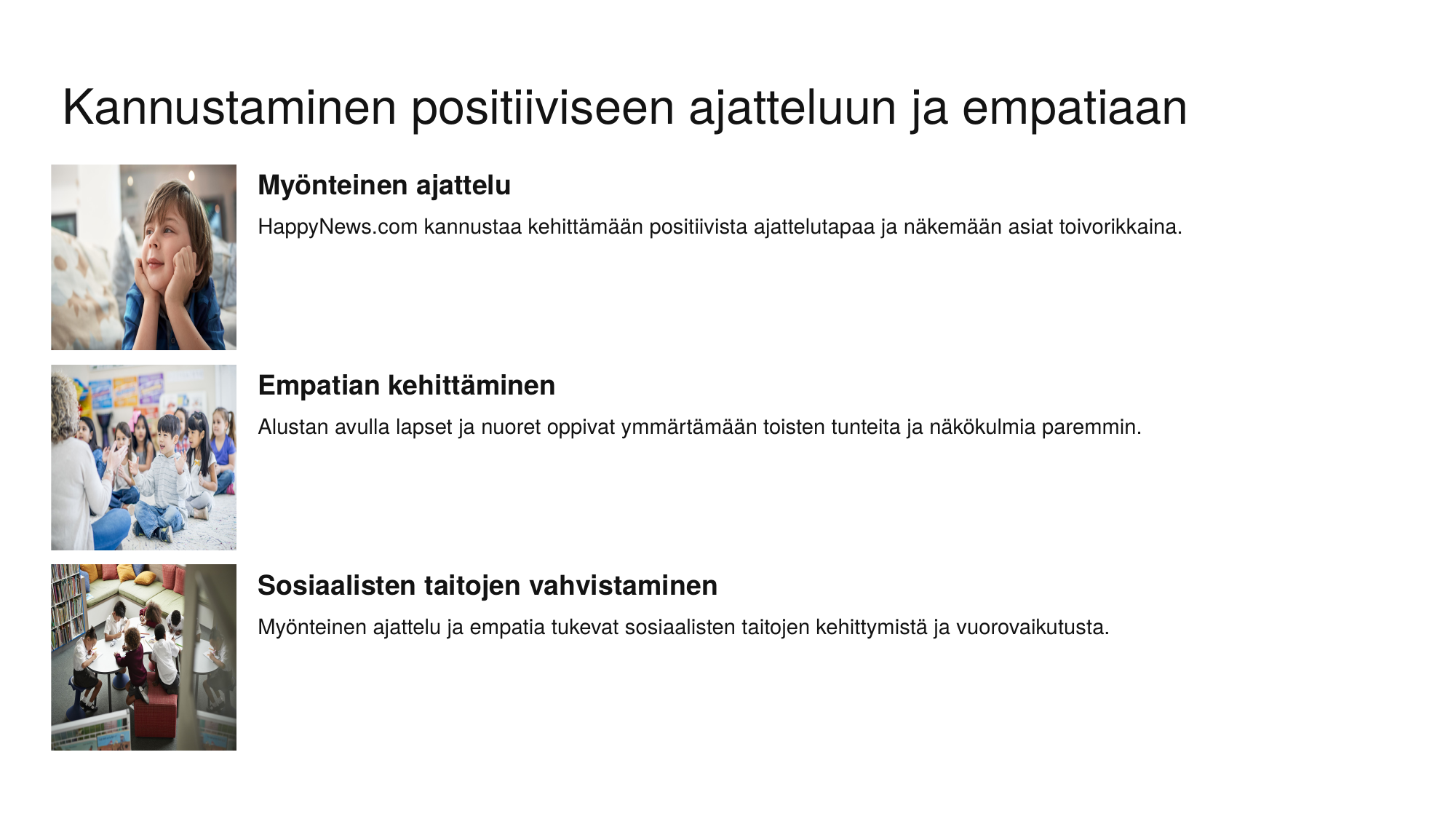

# Kannustaminen positiiviseen ajatteluun ja empatiaan
Myönteinen ajattelu
HappyNews.com kannustaa kehittämään positiivista ajattelutapaa ja näkemään asiat toivorikkaina.
Empatian kehittäminen
Alustan avulla lapset ja nuoret oppivat ymmärtämään toisten tunteita ja näkökulmia paremmin.
Sosiaalisten taitojen vahvistaminen
Myönteinen ajattelu ja empatia tukevat sosiaalisten taitojen kehittymistä ja vuorovaikutusta.